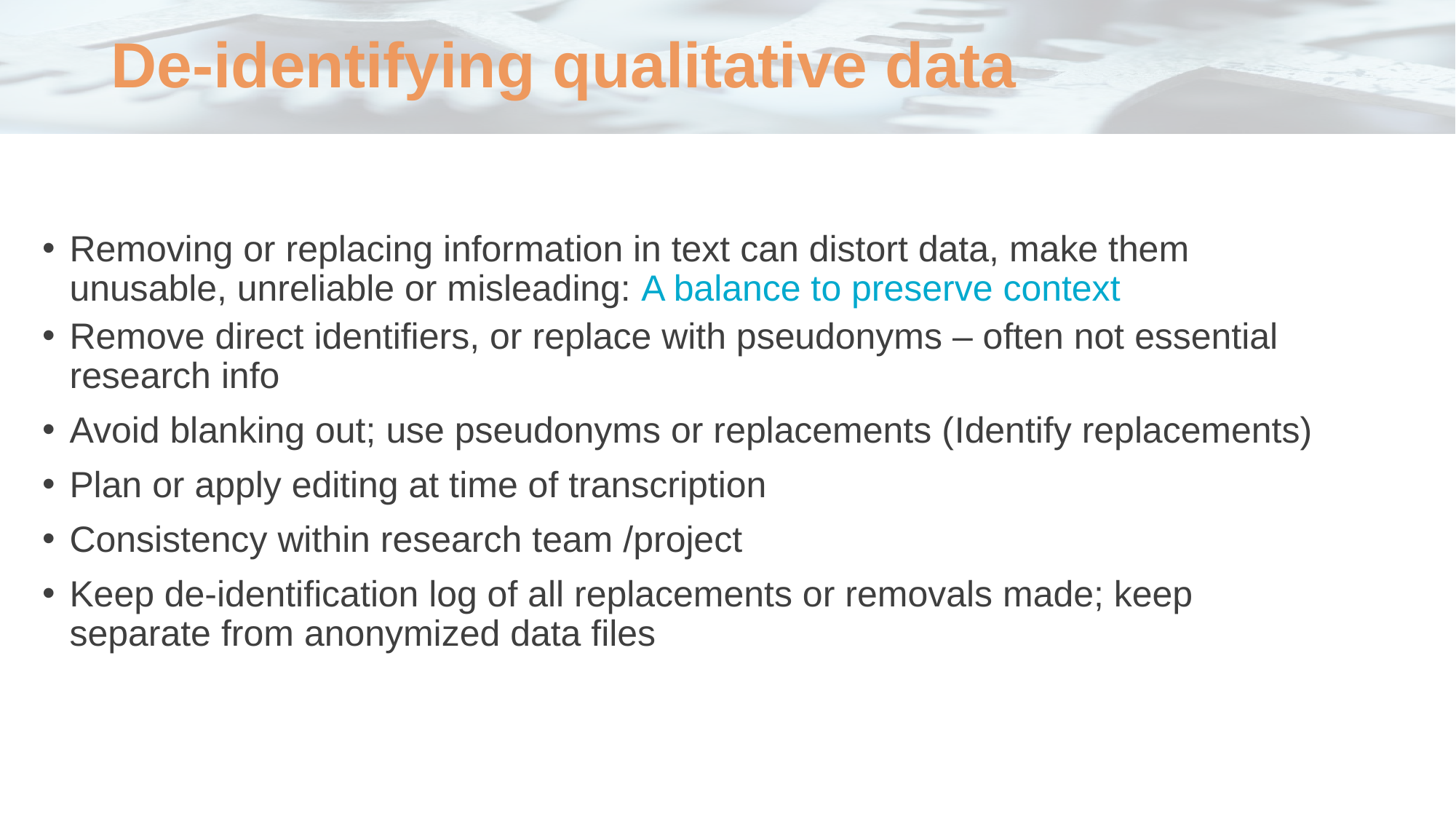

# De-identifying qualitative data
Removing or replacing information in text can distort data, make them unusable, unreliable or misleading: A balance to preserve context
Remove direct identifiers, or replace with pseudonyms – often not essential research info
Avoid blanking out; use pseudonyms or replacements (Identify replacements)
Plan or apply editing at time of transcription
Consistency within research team /project
Keep de-identification log of all replacements or removals made; keep separate from anonymized data files